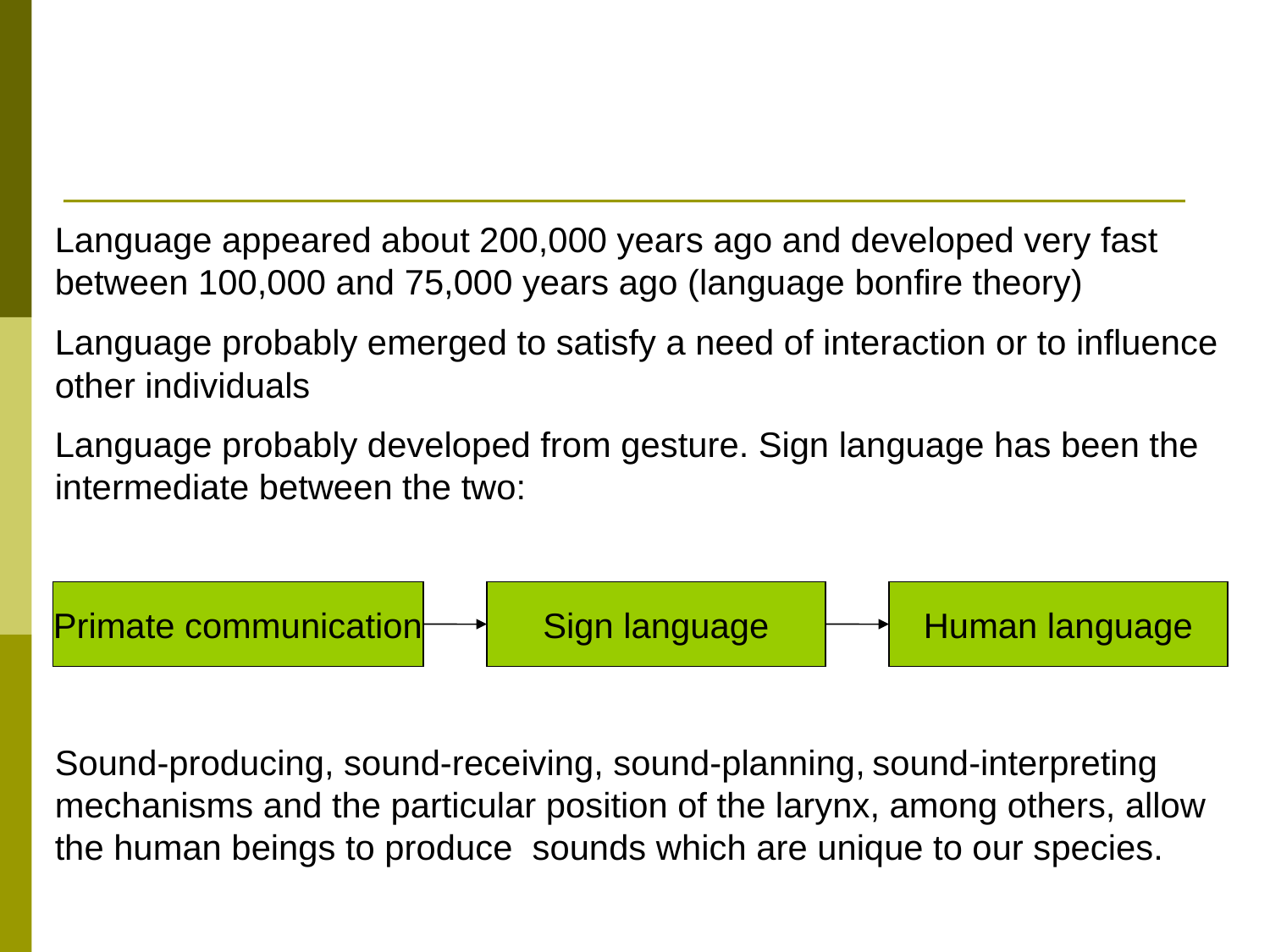

Language appeared about 200,000 years ago and developed very fast between 100,000 and 75,000 years ago (language bonfire theory)
Language probably emerged to satisfy a need of interaction or to influence other individuals
Language probably developed from gesture. Sign language has been the intermediate between the two:
Primate communication
Sign language
Human language

Sound-producing, sound-receiving, sound-planning, sound-interpreting mechanisms and the particular position of the larynx, among others, allow the human beings to produce  sounds which are unique to our species.